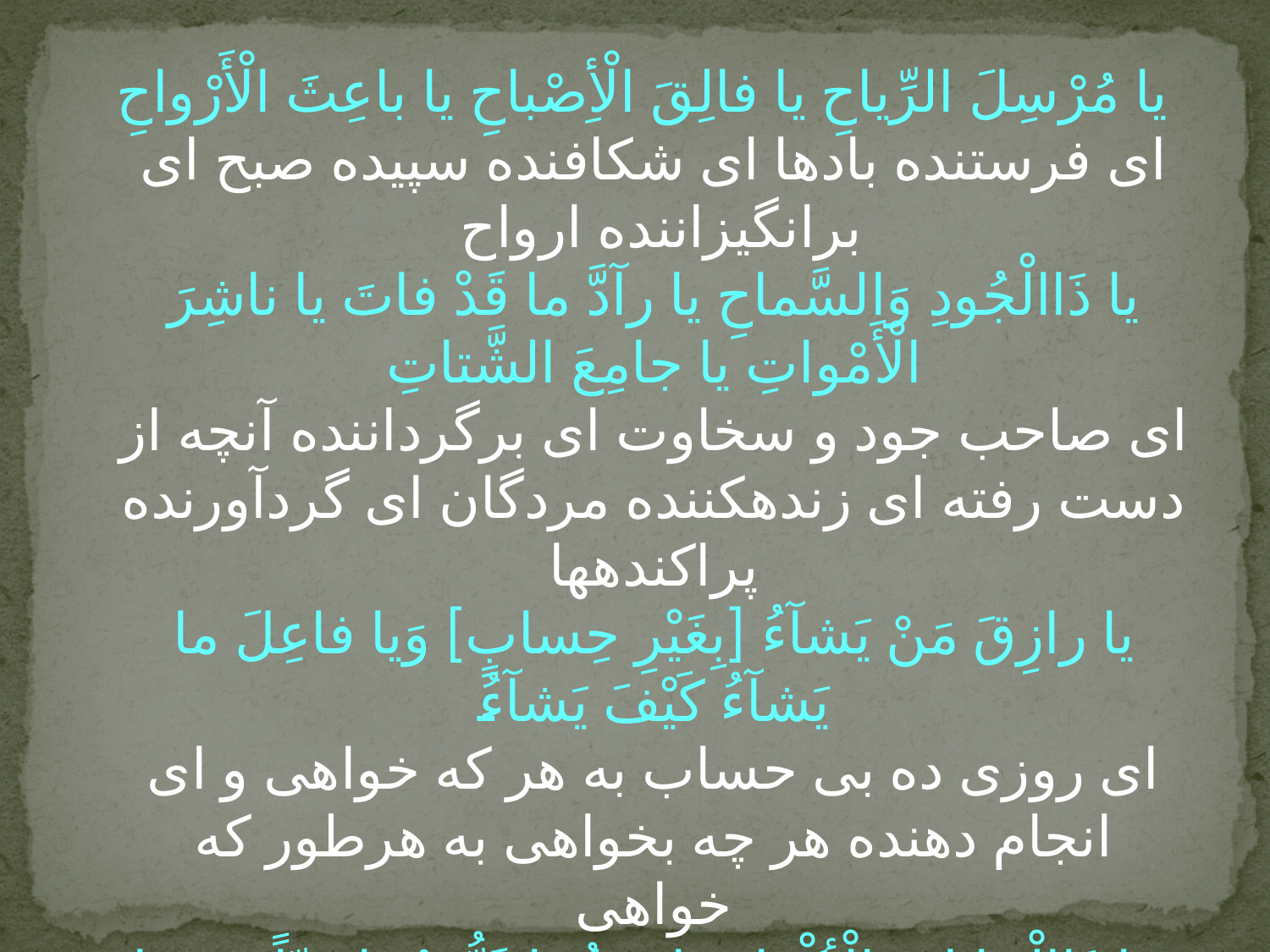

#
یا مُرْسِلَ الرِّیاحِ یا فالِقَ الْأِصْباحِ یا باعِثَ الْأَرْواحِ
اى فرستنده بادها اى شکافنده سپیده صبح اى برانگیزاننده ارواح ‏
یا ذَاالْجُودِ وَالسَّماحِ یا رآدَّ ما قَدْ فاتَ یا ناشِرَ الْأَمْواتِ یا جامِعَ‏ الشَّتاتِ
اى صاحب جود و سخاوت اى برگرداننده آنچه از دست رفته اى زنده‏کننده مردگان اى گردآورنده‏ پراکنده‏ها
یا رازِقَ مَنْ یَشآءُ [بِغَیْرِ حِسابٍ‏] وَیا فاعِلَ ما یَشآءُ کَیْفَ‏ یَشآءُ
اى روزى ‏ده بى ‏حساب به هر که خواهى و اى انجام دهنده‏ هر چه بخواهى به هرطور که ‏خواهى
وَ یا ذَاالْجَلالِ وَالْأِکْرامِ یا حَىُّ یا قَیُّومُ یا حَیّاً حینَ لا حَىَّ
و اى صاحب جلالت و بزرگوارى اى زنده اى پاینده اى زنده در آن‏ هنگام که زنده ‏اى نبود